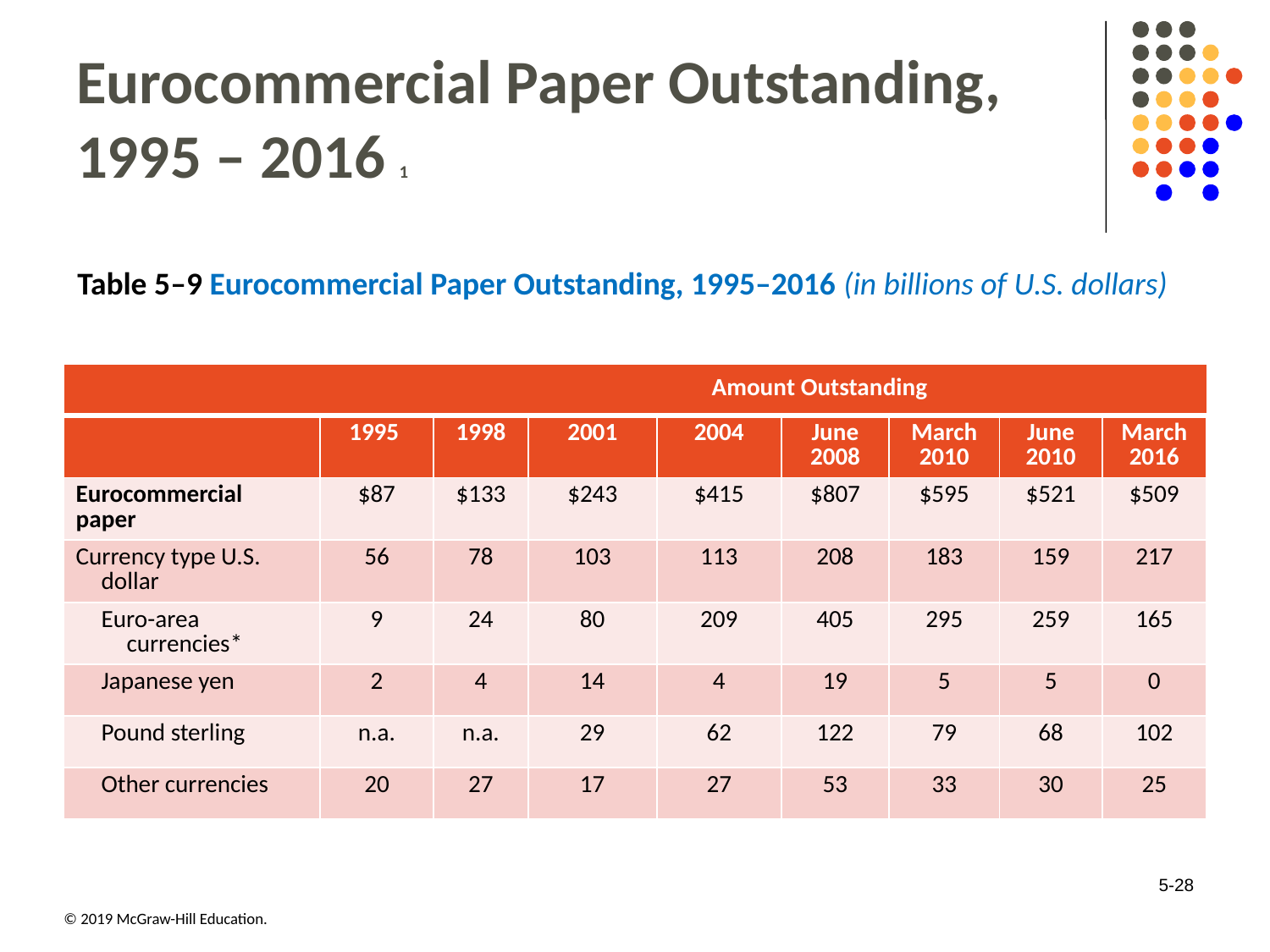

# Eurocommercial Paper Outstanding, 1995 – 2016 1
Table 5–9 Eurocommercial Paper Outstanding, 1995–2016 (in billions of U.S. dollars)
|  | Amount Outstanding | Amount Outstanding | Amount Outstanding | Amount Outstanding | Amount Outstanding | Amount Outstanding | Amount Outstanding | Amount Outstanding |
| --- | --- | --- | --- | --- | --- | --- | --- | --- |
|  | 1995 | 1998 | 2001 | 2004 | June 2008 | March 2010 | June 2010 | March 2016 |
| Eurocommercial paper | $87 | $133 | $243 | $415 | $807 | $595 | $521 | $509 |
| Currency type U.S. dollar | 56 | 78 | 103 | 113 | 208 | 183 | 159 | 217 |
| Euro-area currencies\* | 9 | 24 | 80 | 209 | 405 | 295 | 259 | 165 |
| Japanese yen | 2 | 4 | 14 | 4 | 19 | 5 | 5 | 0 |
| Pound sterling | n.a. | n.a. | 29 | 62 | 122 | 79 | 68 | 102 |
| Other currencies | 20 | 27 | 17 | 27 | 53 | 33 | 30 | 25 |
Amount Outstanding
5-28